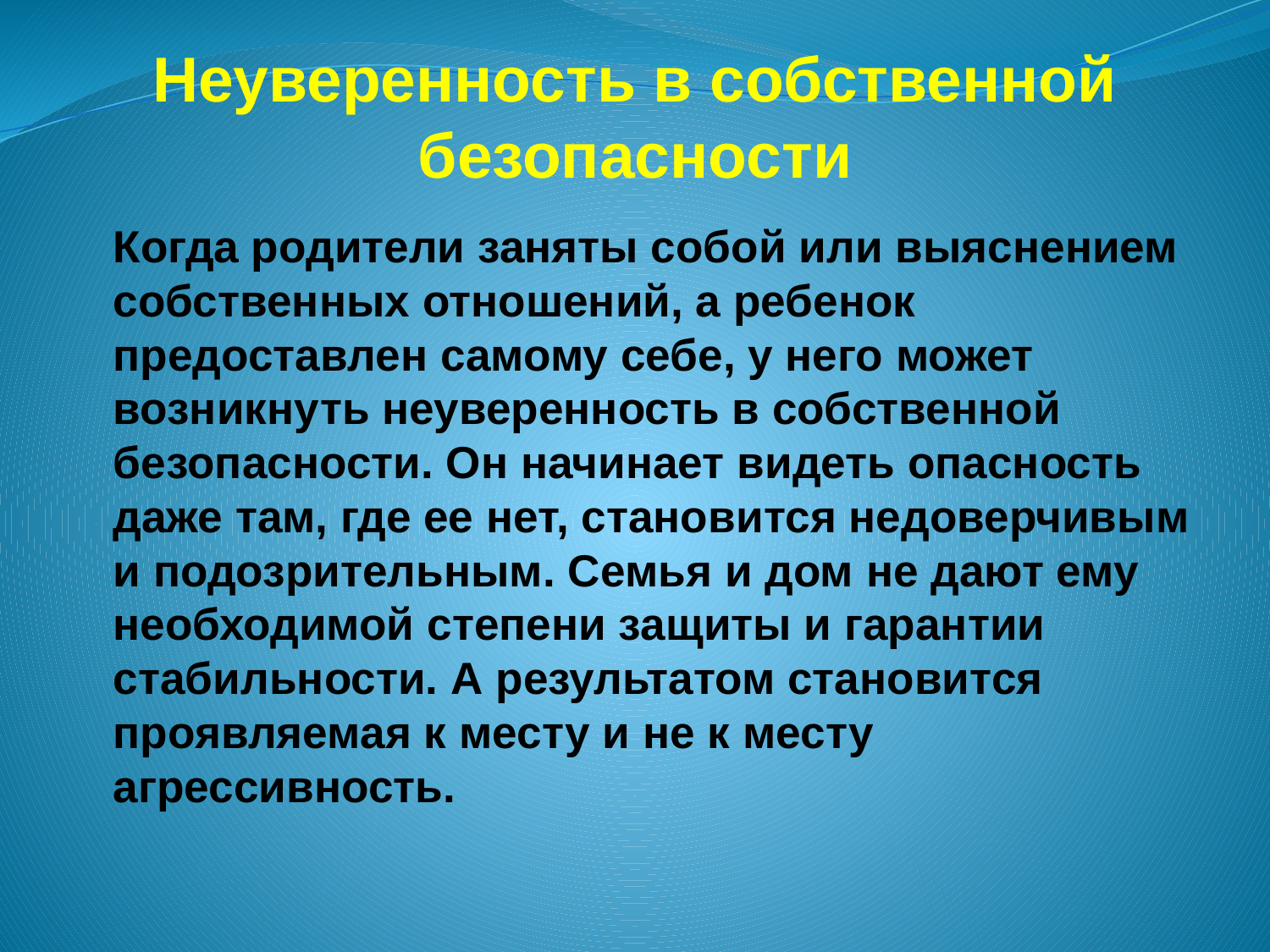

# Неуверенность в собственной безопасности
   Когда родители заняты собой или выяснением собственных отношений, а ребенок предоставлен самому себе, у него может возникнуть неуверенность в собственной безопасности. Он начинает видеть опасность даже там, где ее нет, становится недоверчивым и подозрительным. Семья и дом не дают ему необходимой степени защиты и гарантии стабильности. А результатом становится проявляемая к месту и не к месту агрессивность.